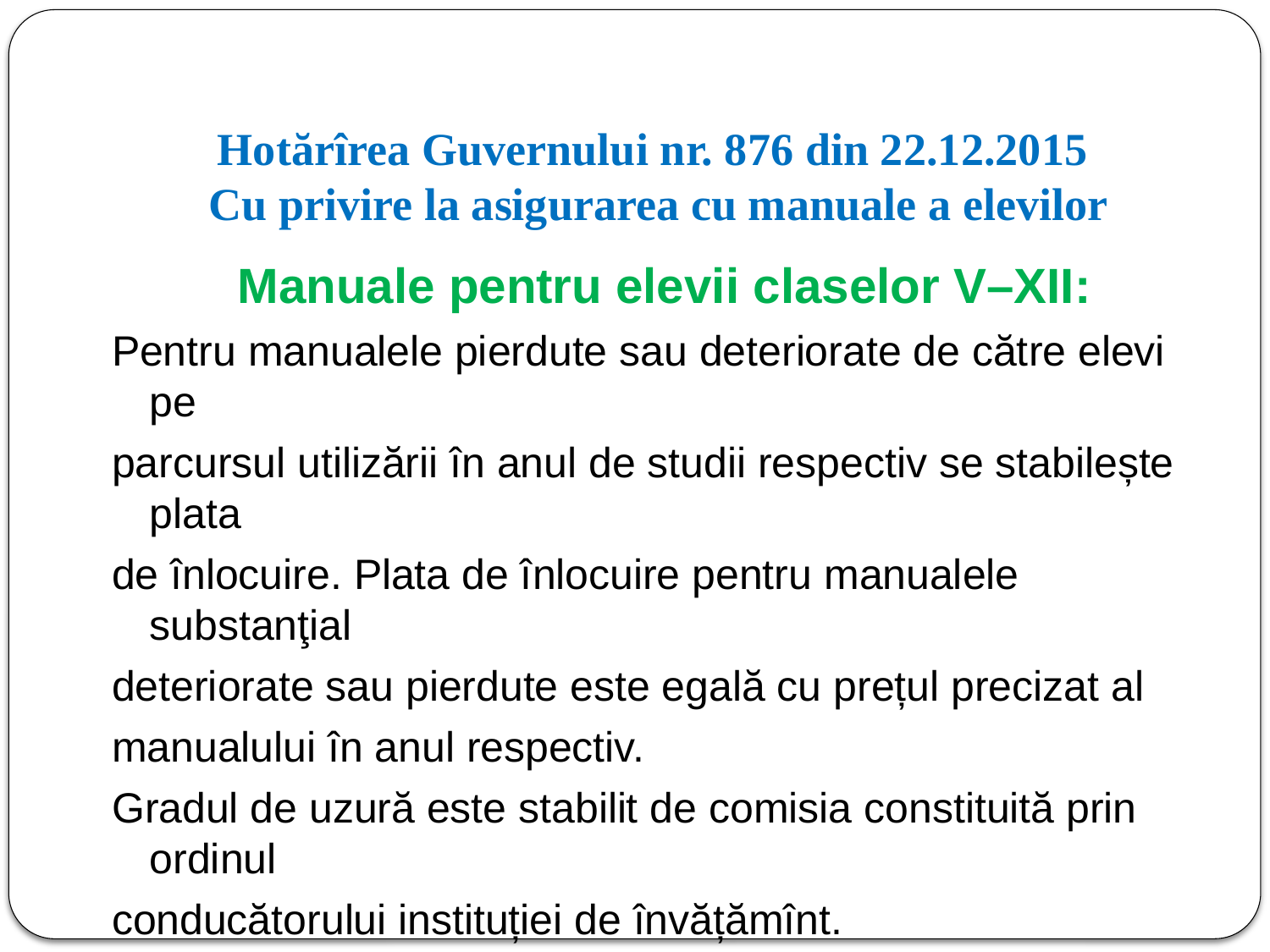

# Hotărîrea Guvernului nr. 876 din 22.12.2015 Cu privire la asigurarea cu manuale a elevilor
Manuale pentru elevii claselor V–XII:
Pentru manualele pierdute sau deteriorate de către elevi pe
parcursul utilizării în anul de studii respectiv se stabilește plata
de înlocuire. Plata de înlocuire pentru manualele substanţial
deteriorate sau pierdute este egală cu prețul precizat al
manualului în anul respectiv.
Gradul de uzură este stabilit de comisia constituită prin ordinul
conducătorului instituției de învățămînt.